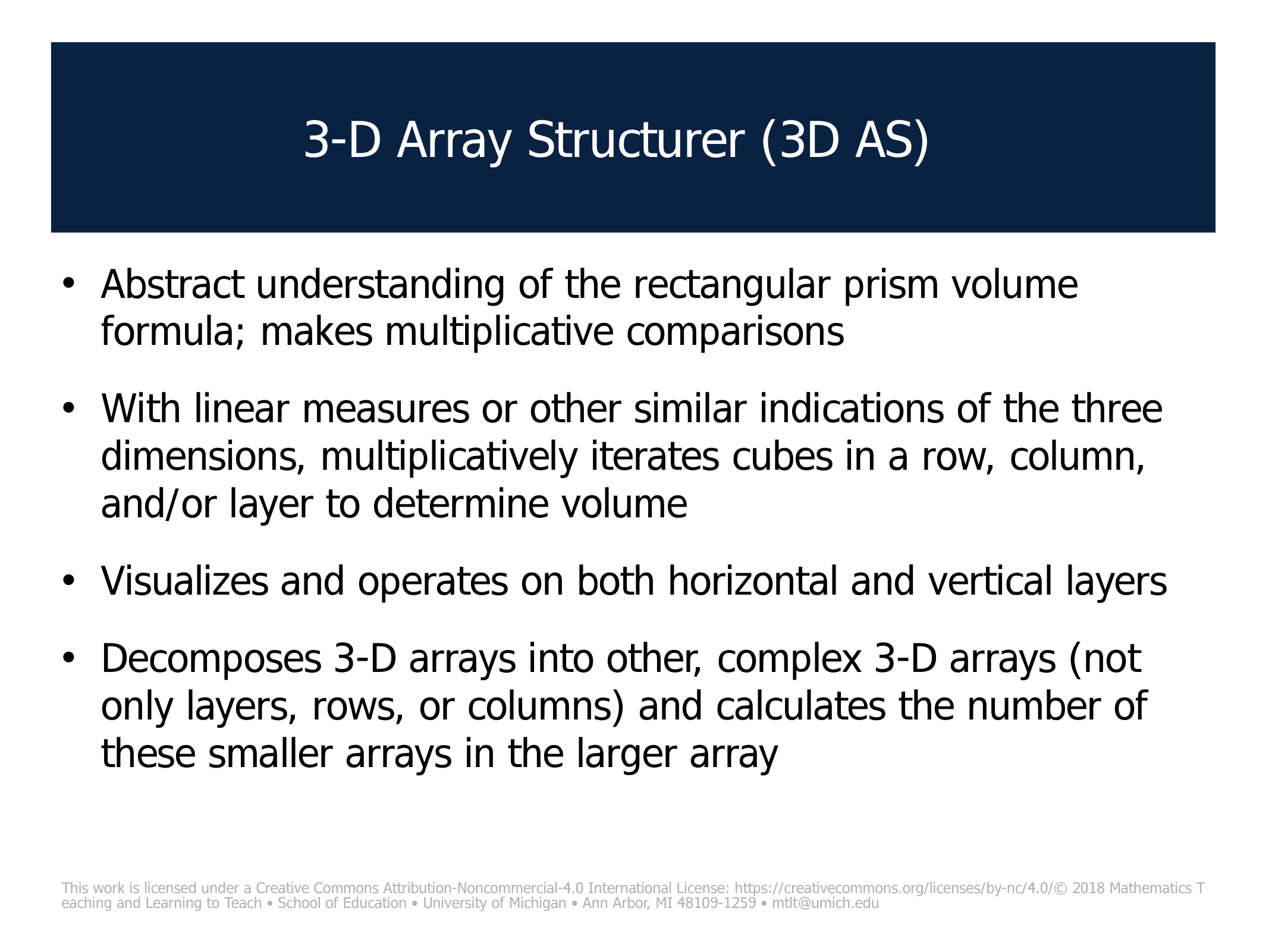

# 3-D Array Structurer (3D AS)
Abstract understanding of the rectangular prism volume formula; makes multiplicative comparisons
With linear measures or other similar indications of the three dimensions, multiplicatively iterates cubes in a row, column, and/or layer to determine volume
Visualizes and operates on both horizontal and vertical layers
Decomposes 3-D arrays into other, complex 3-D arrays (not only layers, rows, or columns) and calculates the number of these smaller arrays in the larger array
This work is licensed under a Creative Commons Attribution-Noncommercial-4.0 International License: https://creativecommons.org/licenses/by-nc/4.0/
© 2018 Mathematics Teaching and Learning to Teach • School of Education • University of Michigan • Ann Arbor, MI 48109-1259 • mtlt@umich.edu